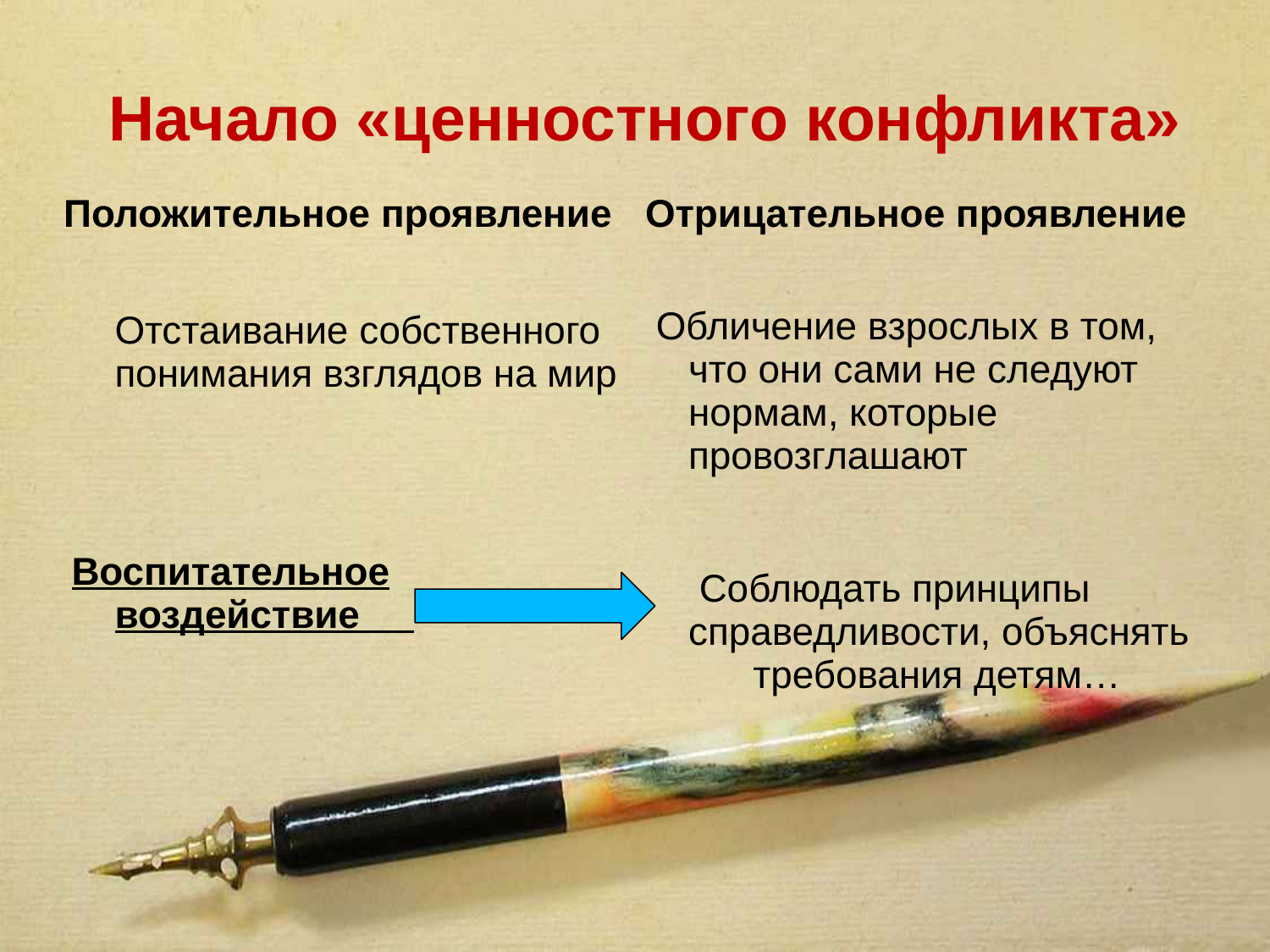

# Начало «ценностного конфликта»
Положительное проявление

Отрицательное проявление

 Обличение взрослых в том, что они сами не следуют нормам, которые провозглашают

     Соблюдать принципы справедливости, объяснять        требования детям…

    Отстаивание собственного понимания взглядов на мир

Воспитательное воздействие